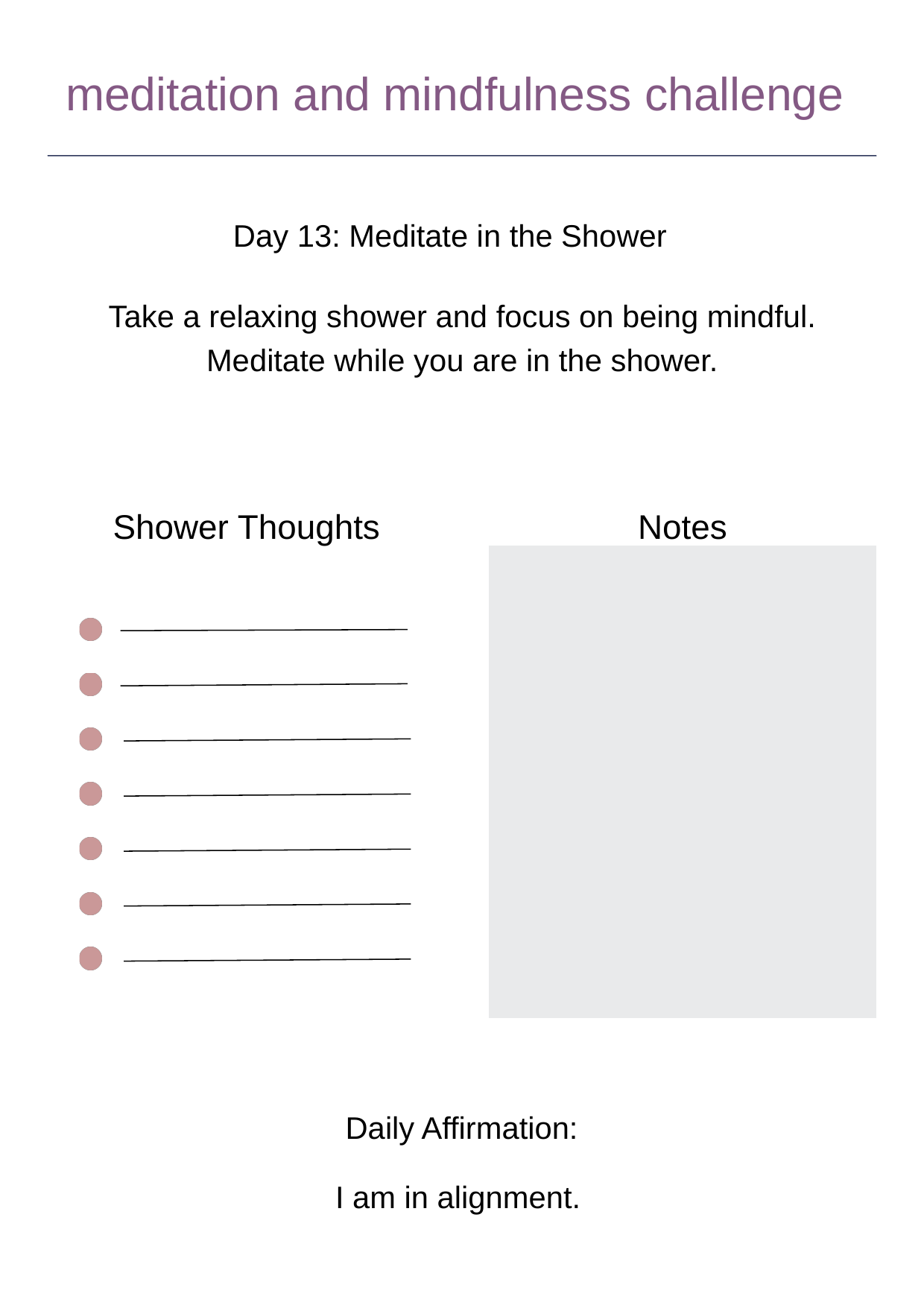

meditation and mindfulness challenge

Day 13: Meditate in the Shower

Take a relaxing shower and focus on being mindful. Meditate while you are in the shower.
Shower Thoughts
Notes

Daily Affirmation:
I am in alignment.